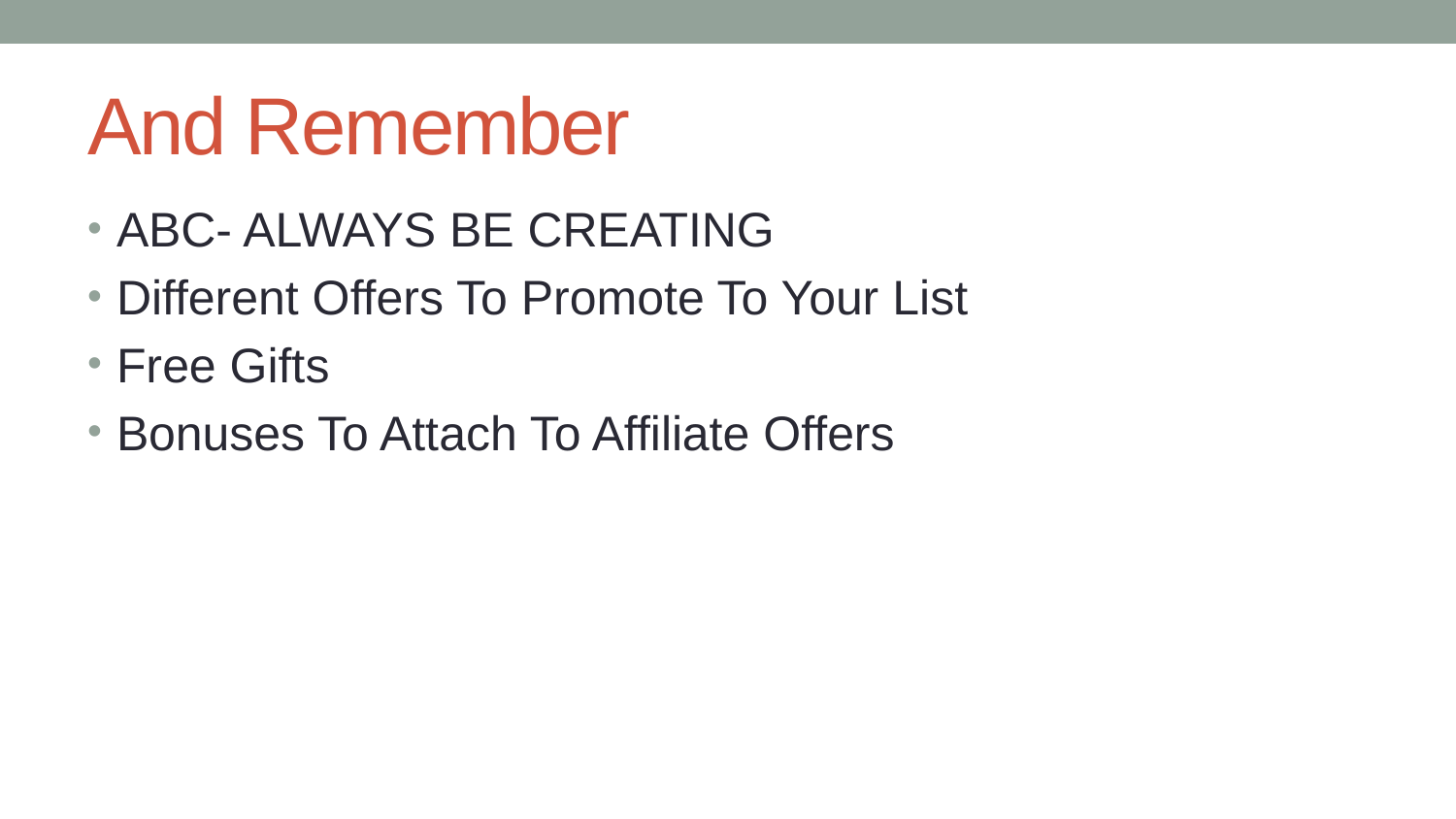

# And Remember
ABC- ALWAYS BE CREATING
Different Offers To Promote To Your List
Free Gifts
Bonuses To Attach To Affiliate Offers